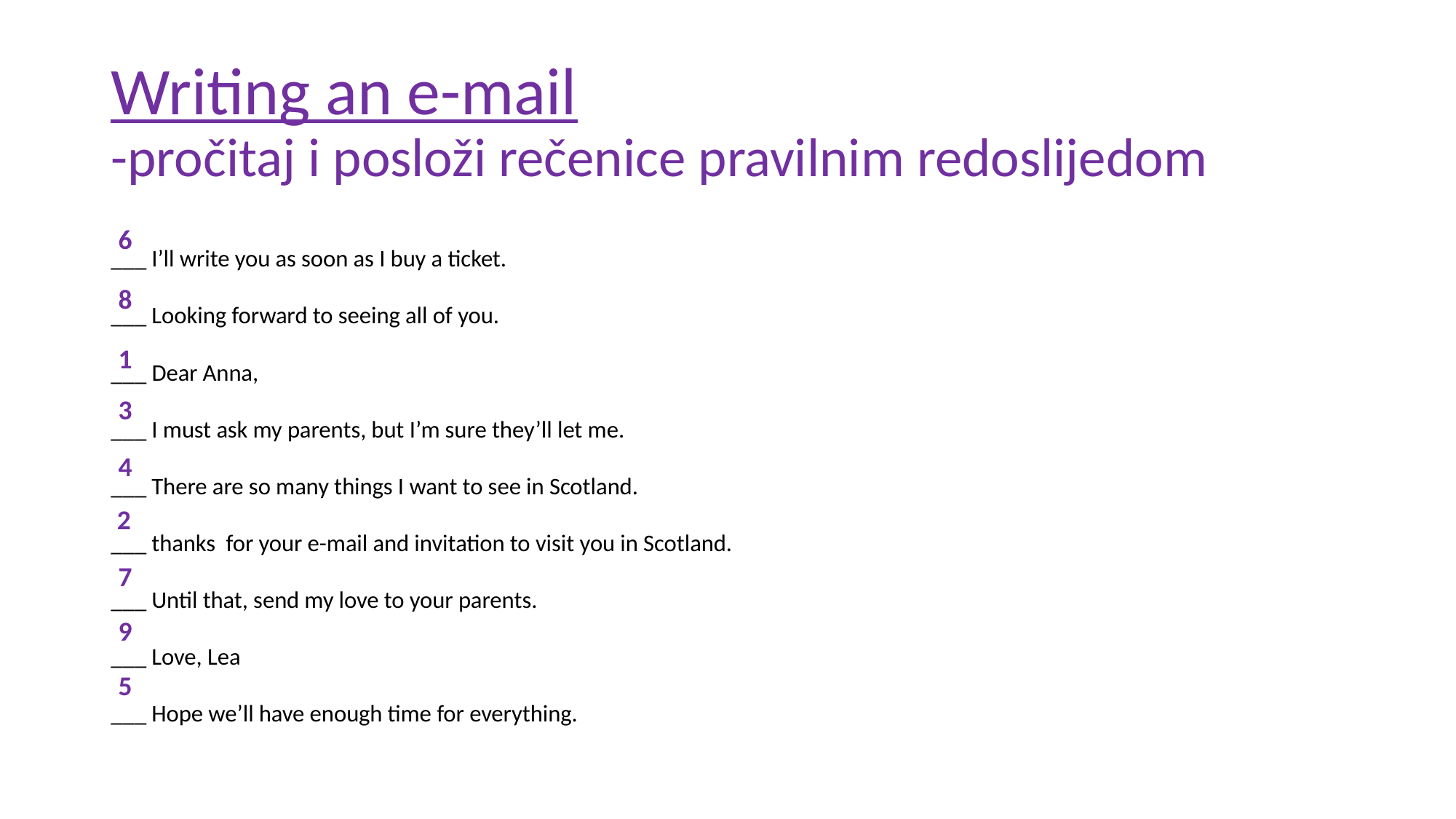

# Writing an e-mail -pročitaj i posloži rečenice pravilnim redoslijedom
6
___ I’ll write you as soon as I buy a ticket.
___ Looking forward to seeing all of you.
___ Dear Anna,
___ I must ask my parents, but I’m sure they’ll let me.
___ There are so many things I want to see in Scotland.
___ thanks  for your e-mail and invitation to visit you in Scotland.
___ Until that, send my love to your parents.
___ Love, Lea
___ Hope we’ll have enough time for everything.

8
1
3
4
2
7
9
5